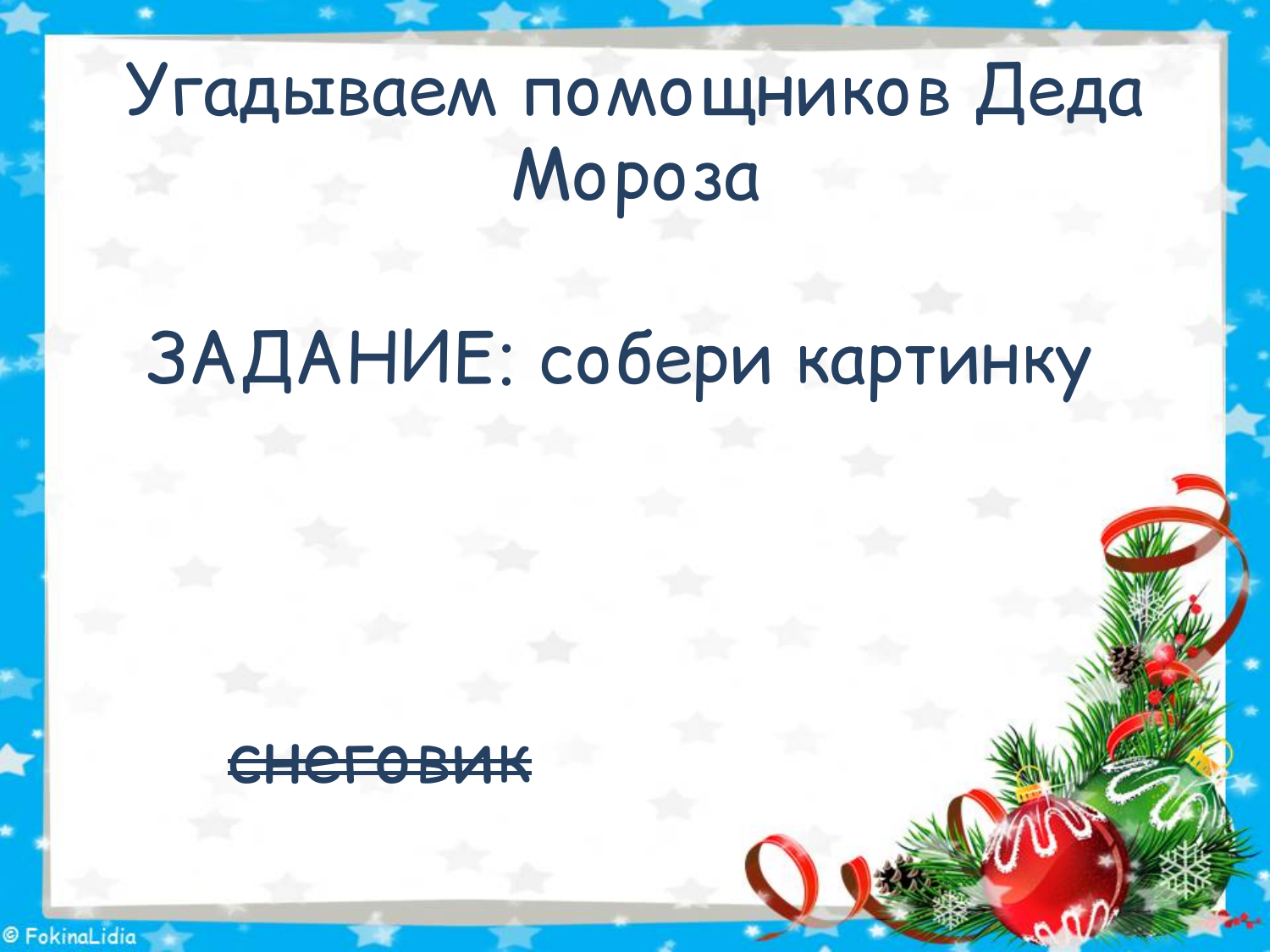

# Угадываем помощников Деда Мороза
ЗАДАНИЕ: собери картинку
снеговик